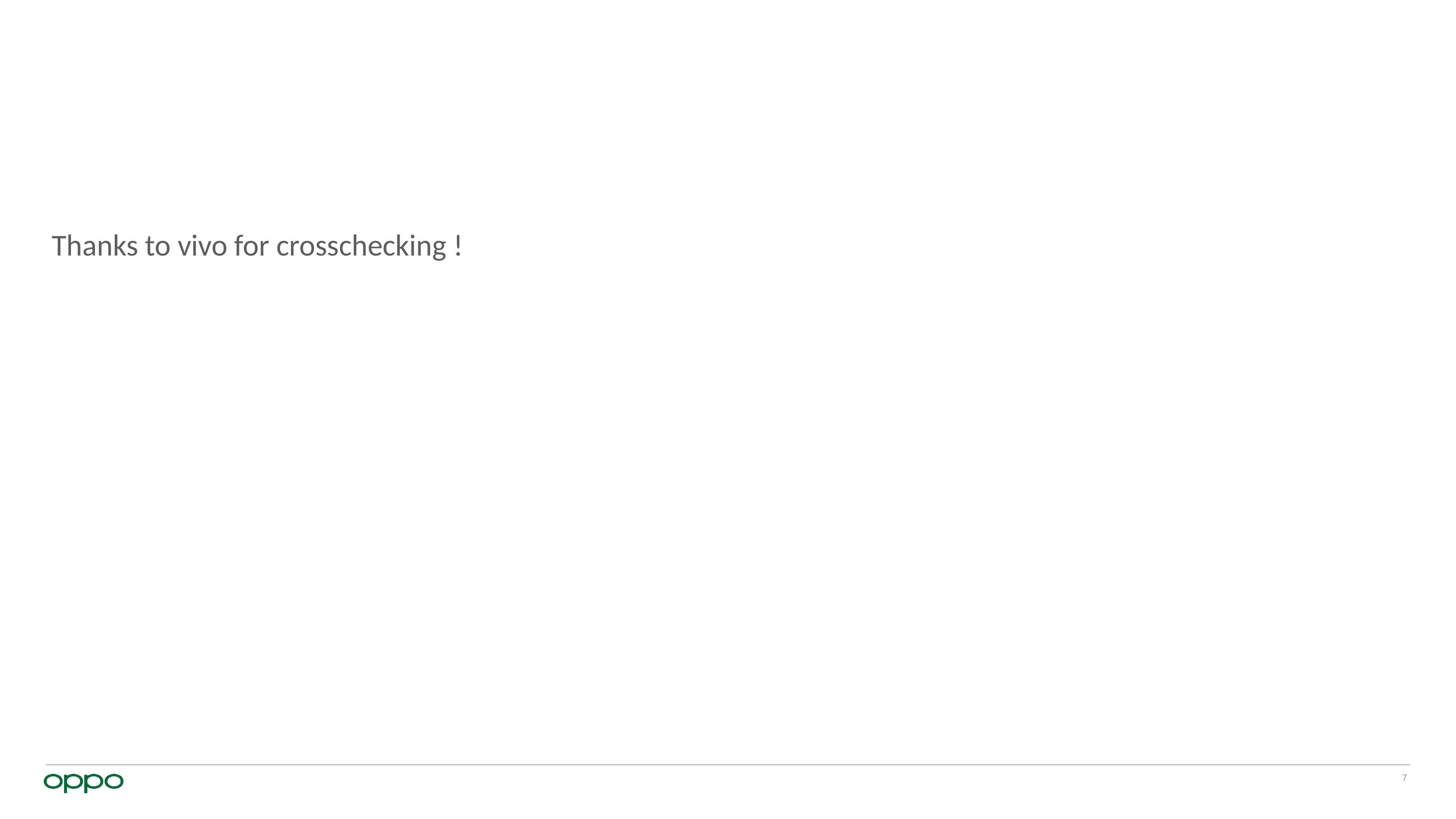

#
Thanks to vivo for crosschecking !